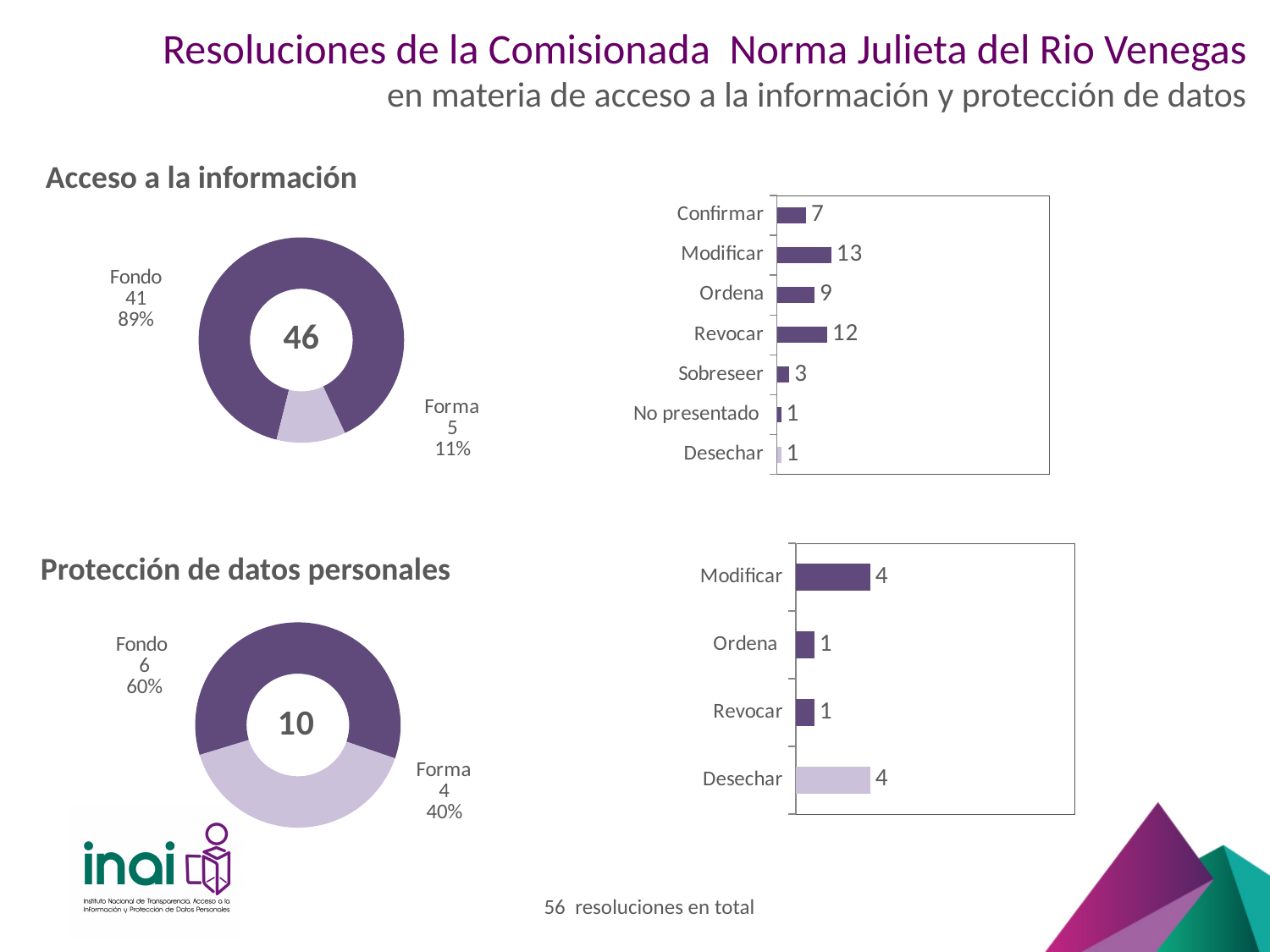

# Resoluciones de la Comisionada  Norma Julieta del Rio Venegas en materia de acceso a la información y protección de datos
Acceso a la información

### Chart

| Category | Acceso |
|---|---|
| Desechar | 1.0 |
| No presentado  | 1.0 |
| Sobreseer | 3.0 |
| Revocar | 12.0 |
| Ordena | 9.0 |
| Modificar | 13.0 |
| Confirmar | 7.0 |

### Chart

| Category | Recurso |
|---|---|
| Fondo | 41.0 |
| Forma | 5.0 |
46

### Chart

| Category | Datos |
|---|---|
| Desechar | 4.0 |
| Revocar | 1.0 |
| Ordena  | 1.0 |
| Modificar | 4.0 |
Protección de datos personales

### Chart

| Category | Recurso |
|---|---|
| Fondo  | 6.0 |
| Forma | 4.0 |
56  resoluciones en total